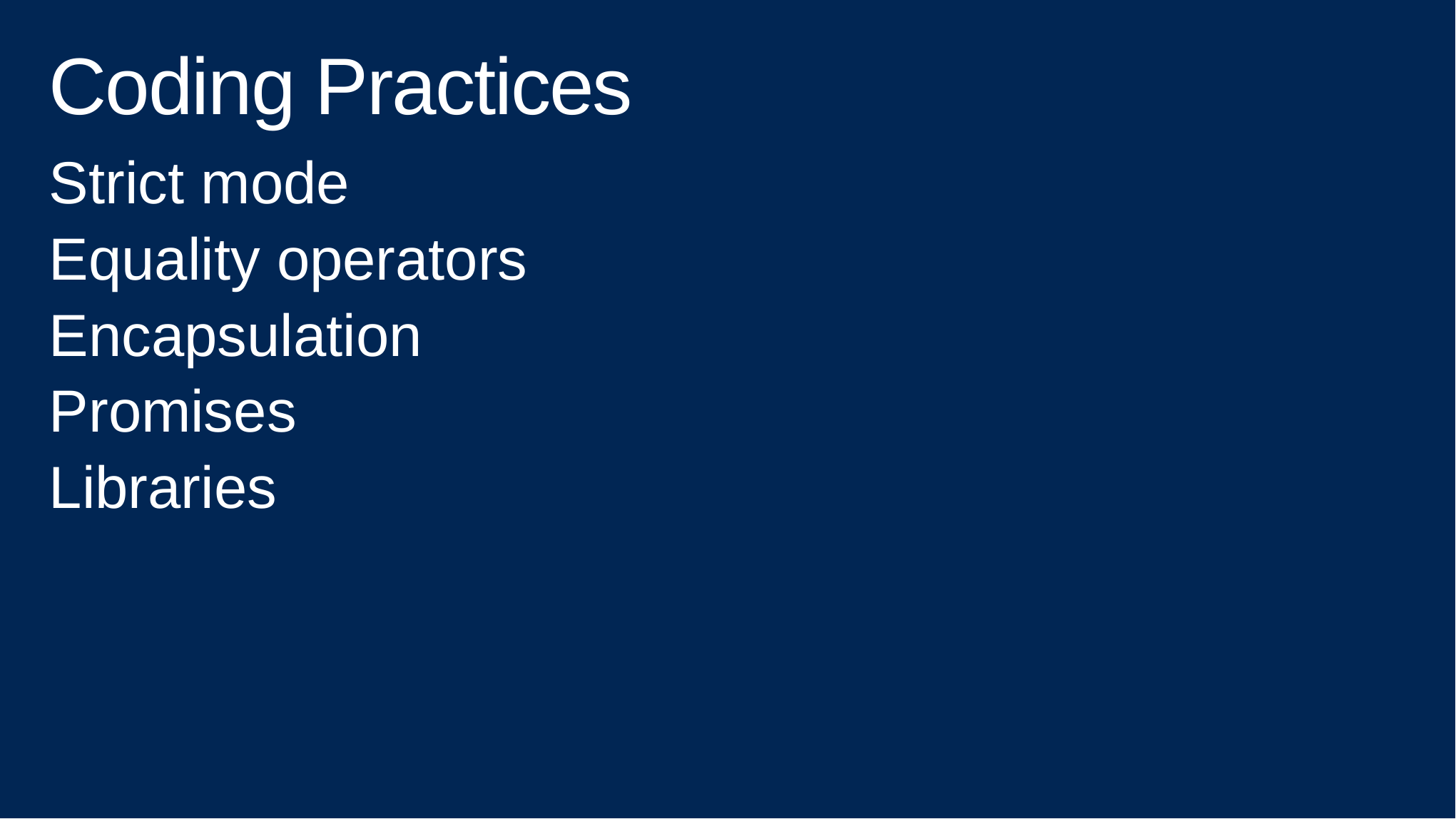

# Coding Practices
Strict mode
Equality operators
Encapsulation
Promises
Libraries